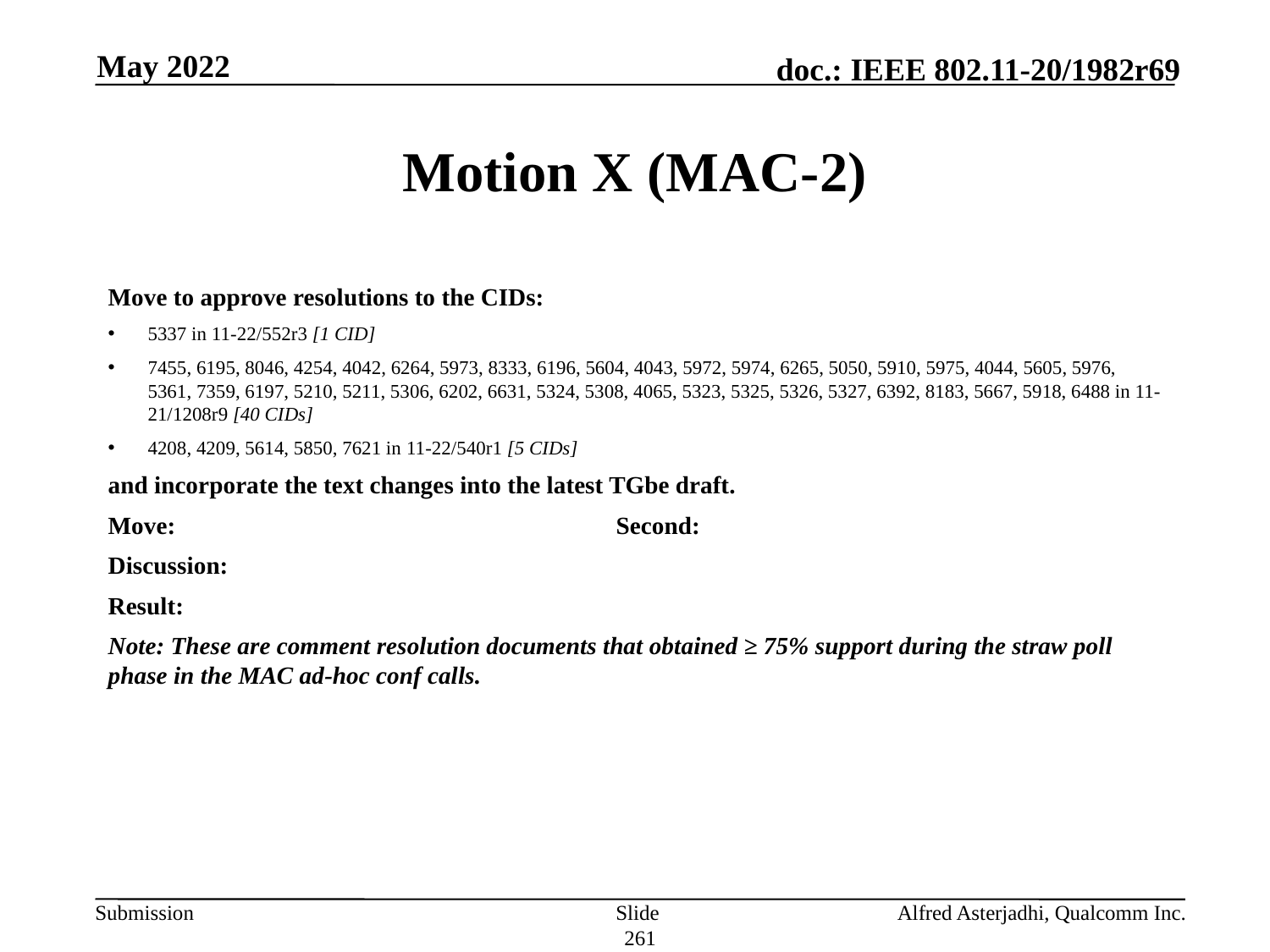

May 2022
# Motion X (MAC-2)
Move to approve resolutions to the CIDs:
5337 in 11-22/552r3 [1 CID]
7455, 6195, 8046, 4254, 4042, 6264, 5973, 8333, 6196, 5604, 4043, 5972, 5974, 6265, 5050, 5910, 5975, 4044, 5605, 5976, 5361, 7359, 6197, 5210, 5211, 5306, 6202, 6631, 5324, 5308, 4065, 5323, 5325, 5326, 5327, 6392, 8183, 5667, 5918, 6488 in 11-21/1208r9 [40 CIDs]
4208, 4209, 5614, 5850, 7621 in 11-22/540r1 [5 CIDs]
and incorporate the text changes into the latest TGbe draft.
Move: 				Second:
Discussion:
Result:
Note: These are comment resolution documents that obtained ≥ 75% support during the straw poll phase in the MAC ad-hoc conf calls.

Slide 261
Alfred Asterjadhi, Qualcomm Inc.